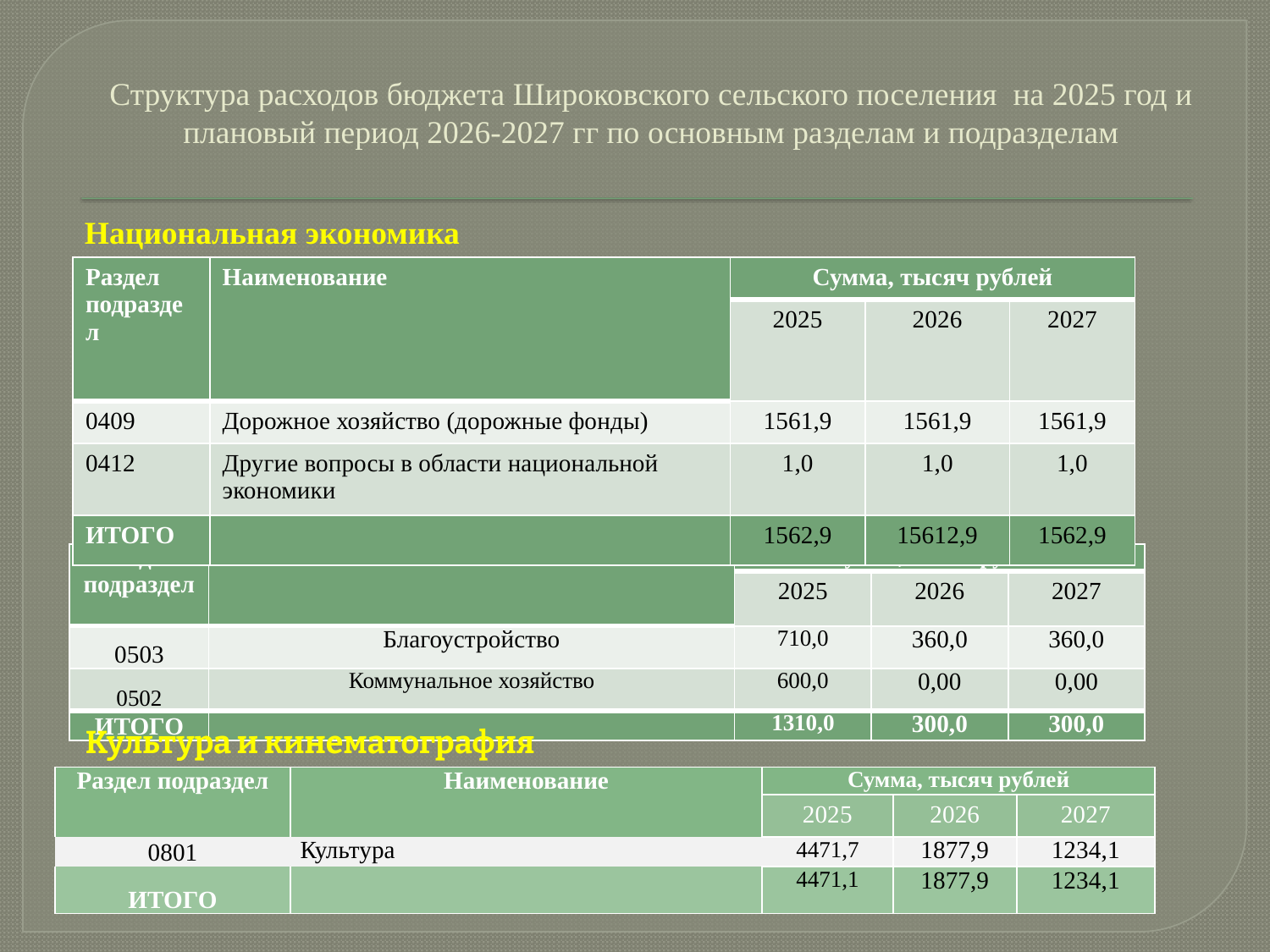

# Структура расходов бюджета Широковского сельского поселения  на 2025 год и плановый период 2026-2027 гг по основным разделам и подразделам
Национальная экономика
| Раздел подраздел | Наименование | Сумма, тысяч рублей |  |  |
| --- | --- | --- | --- | --- |
|  |  | 2025 | 2026 | 2027 |
| 0409 | Дорожное хозяйство (дорожные фонды) | 1561,9 | 1561,9 | 1561,9 |
| 0412 | Другие вопросы в области национальной экономики | 1,0 | 1,0 | 1,0 |
| ИТОГО |  | 1562,9 | 15612,9 | 1562,9 |
Жилищно – коммунальное хозяйство
| Раздел подраздел | Наименование | Сумма, тысяч рублей |  |  |
| --- | --- | --- | --- | --- |
|  |  | 2025 | 2026 | 2027 |
| 0503 | Благоустройство | 710,0 | 360,0 | 360,0 |
| 0502 | Коммунальное хозяйство | 600,0 | 0,00 | 0,00 |
| ИТОГО |  | 1310,0 | 300,0 | 300,0 |
Культура и кинематография
| Раздел подраздел | Наименование | Сумма, тысяч рублей |  |  |
| --- | --- | --- | --- | --- |
|  |  | 2025 | 2026 | 2027 |
| 0801 | Культура | 4471,7 | 1877,9 | 1234,1 |
| ИТОГО |  | 4471,1 | 1877,9 | 1234,1 |